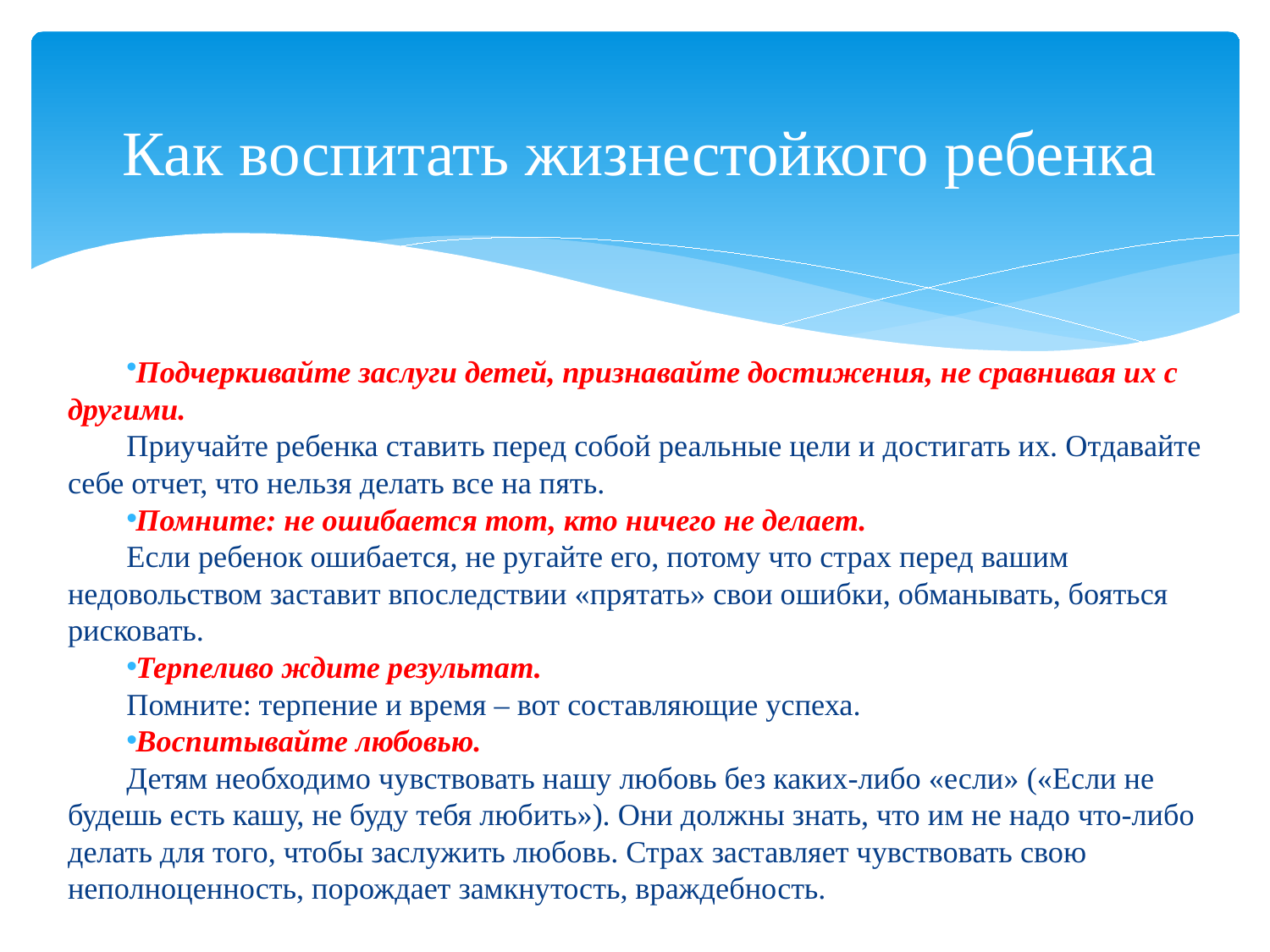

Как воспитать жизнестойкого ребенка
Подчеркивайте заслуги детей, признавайте достижения, не сравнивая их с другими.
Приучайте ребенка ставить перед собой реальные цели и достигать их. Отдавайте себе отчет, что нельзя делать все на пять.
Помните: не ошибается тот, кто ничего не делает.
Если ребенок ошибается, не ругайте его, потому что страх перед вашим недовольством заставит впоследствии «прятать» свои ошибки, обманывать, бояться рисковать.
Терпеливо ждите результат.
Помните: терпение и время – вот составляющие успеха.
Воспитывайте любовью.
Детям необходимо чувствовать нашу любовь без каких-либо «если» («Если не будешь есть кашу, не буду тебя любить»). Они должны знать, что им не надо что-либо делать для того, чтобы заслужить любовь. Страх заставляет чувствовать свою неполноценность, порождает замкнутость, враждебность.